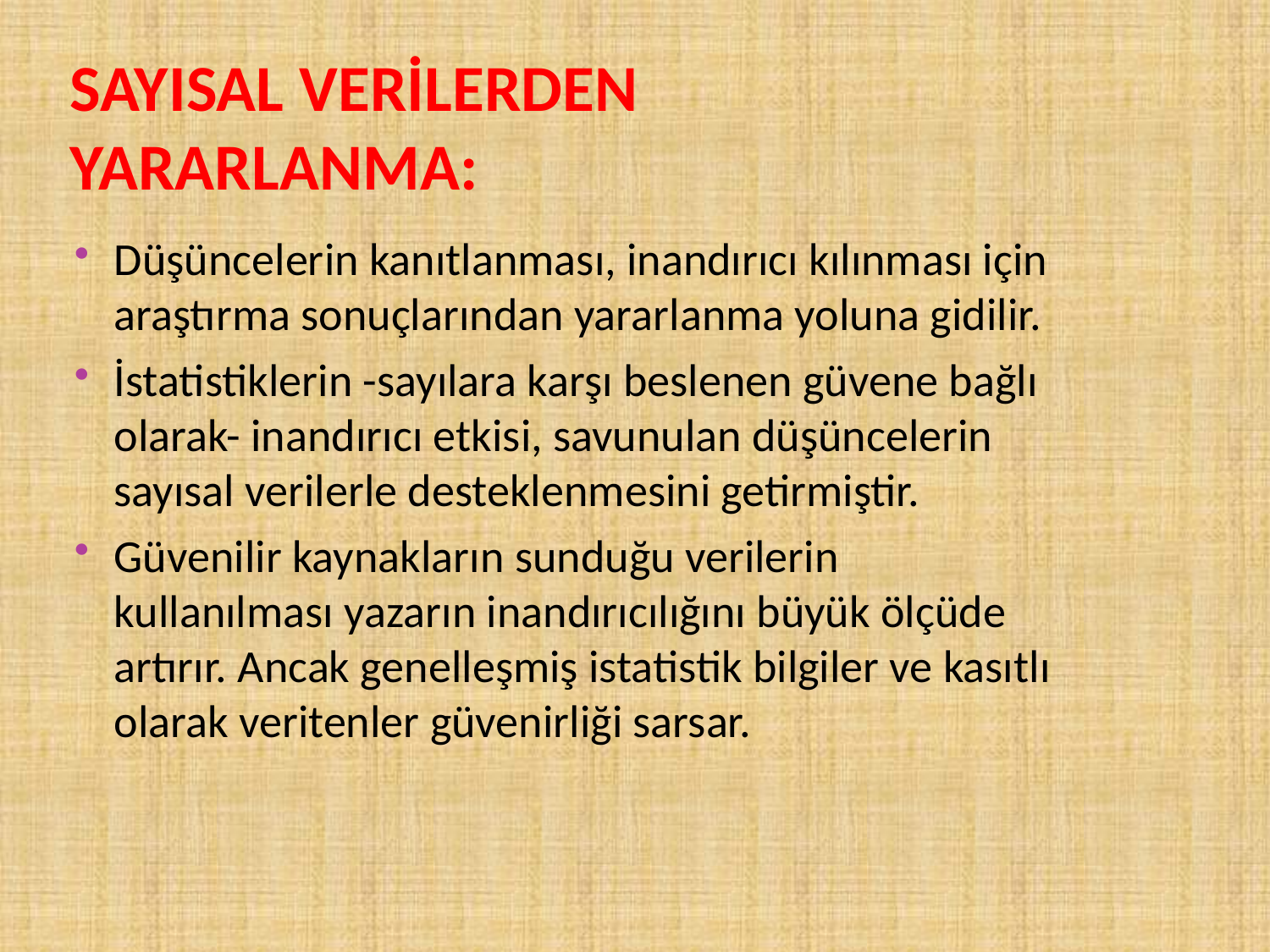

# SAYISAL VERİLERDEN YARARLANMA:
Düşüncelerin kanıtlanması, inandırıcı kılınması için araştırma sonuçlarından yararlanma yoluna gidilir.
İstatistiklerin -sayılara karşı beslenen güvene bağlı olarak- inandırıcı etkisi, savunulan düşüncelerin sayısal verilerle desteklenmesini getirmiştir.
Güvenilir kaynakların sunduğu verilerin kullanılması yazarın inandırıcılığını büyük ölçüde artırır. Ancak genelleşmiş istatistik bilgiler ve kasıtlı olarak veritenler güvenirliği sarsar.